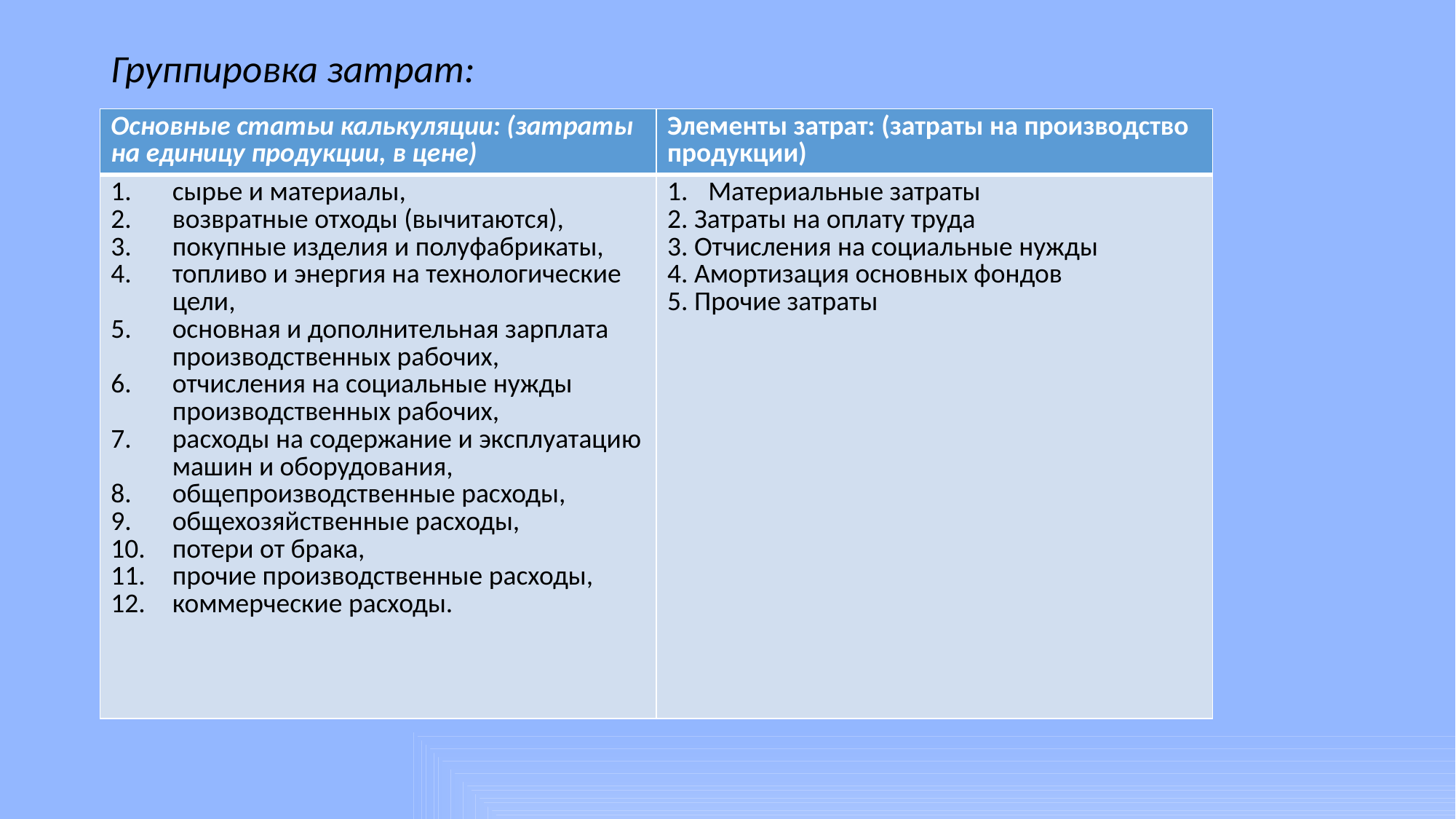

# Группировка затрат:
| Основные статьи калькуляции: (затраты на единицу продукции, в цене) | Элементы затрат: (затраты на производство продукции) |
| --- | --- |
| сырье и материалы, возвратные отходы (вычитаются), покупные изделия и полуфабрикаты, топливо и энергия на технологические цели, основная и дополнительная зарплата производственных рабочих, отчисления на социальные нужды производственных рабочих, расходы на содержание и эксплуатацию машин и оборудования, общепроизводственные расходы, общехозяйственные расходы, потери от брака, прочие производственные расходы, коммерческие расходы. | Материальные затраты 2. Затраты на оплату труда 3. Отчисления на социальные нужды 4. Амортизация основных фондов 5. Прочие затраты |